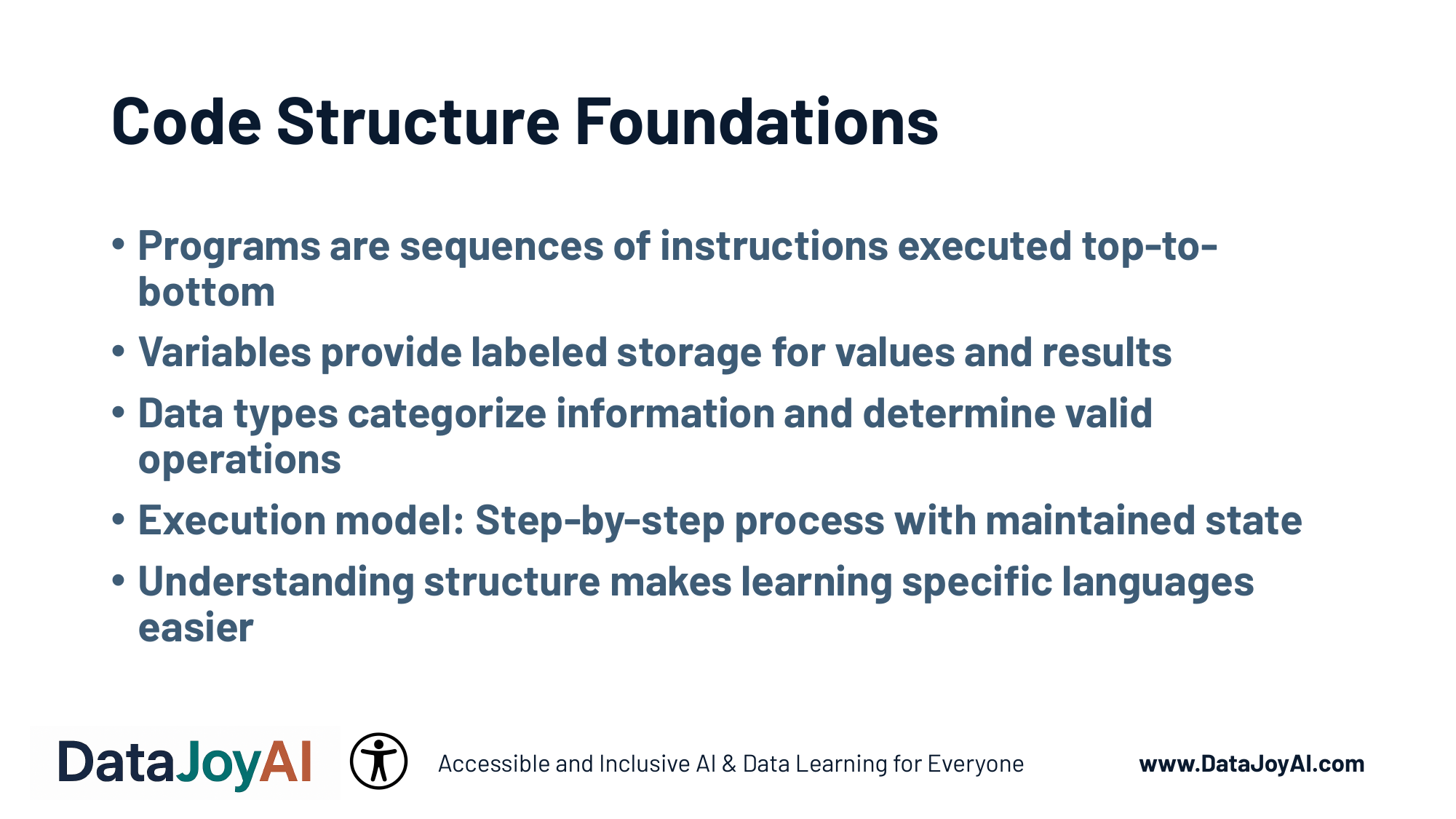

# Code Structure Foundations
Programs are sequences of instructions executed top-to-bottom
Variables provide labeled storage for values and results
Data types categorize information and determine valid operations
Execution model: Step-by-step process with maintained state
Understanding structure makes learning specific languages easier